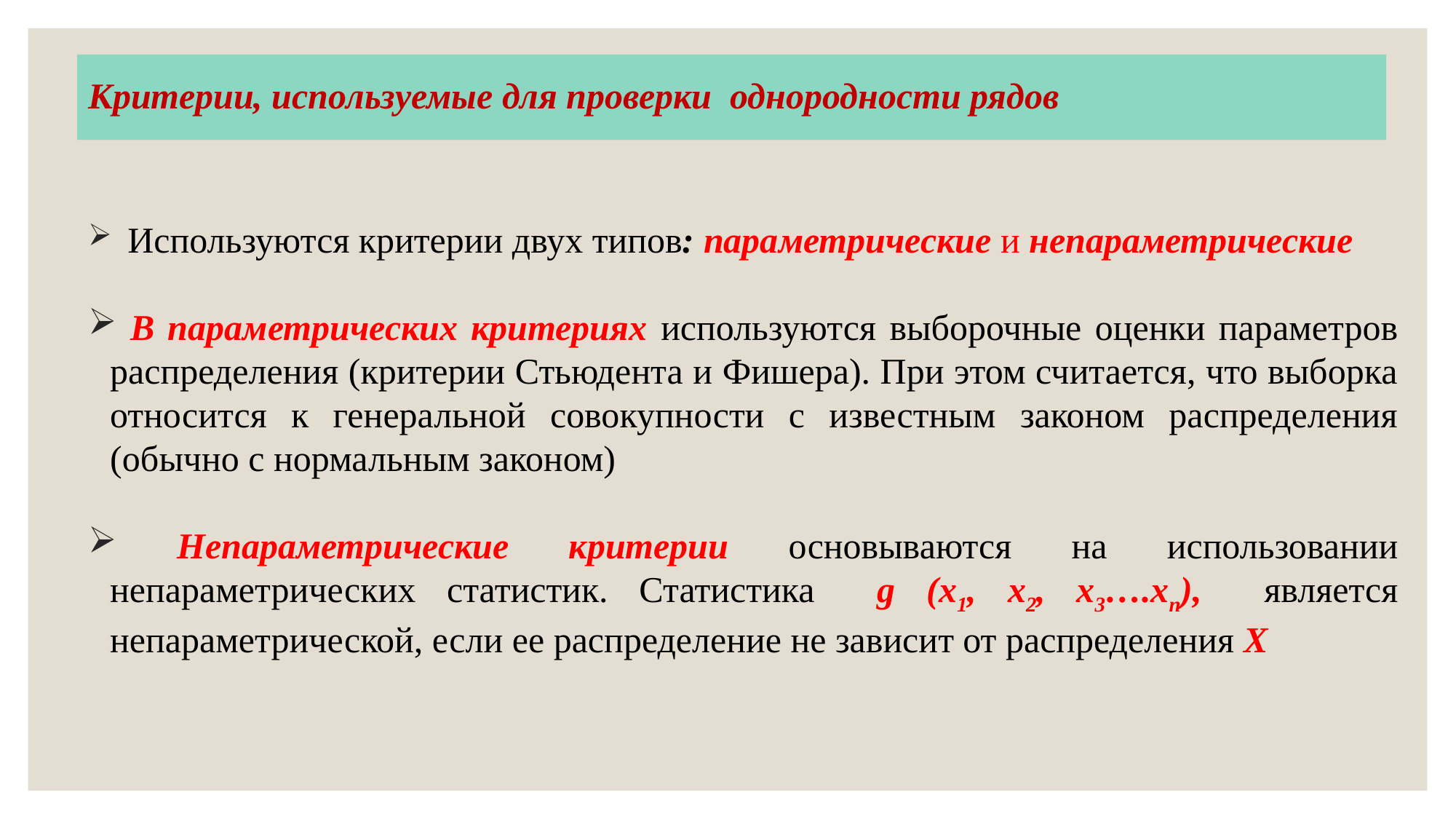

Критерии, используемые для проверки  однородности рядов
  Используются критерии двух типов: параметрические и непараметрические

 В параметрических критериях используются выборочные оценки параметров распределения (критерии Стьюдента и Фишера). При этом считается, что выборка относится к генеральной совокупности с известным законом распределения (обычно с нормальным законом)

 Непараметрические критерии основываются на использовании непараметрических статистик. Статистика  g (x1, x2, x3….xn),  является непараметрической, если ее распределение не зависит от распределения Х